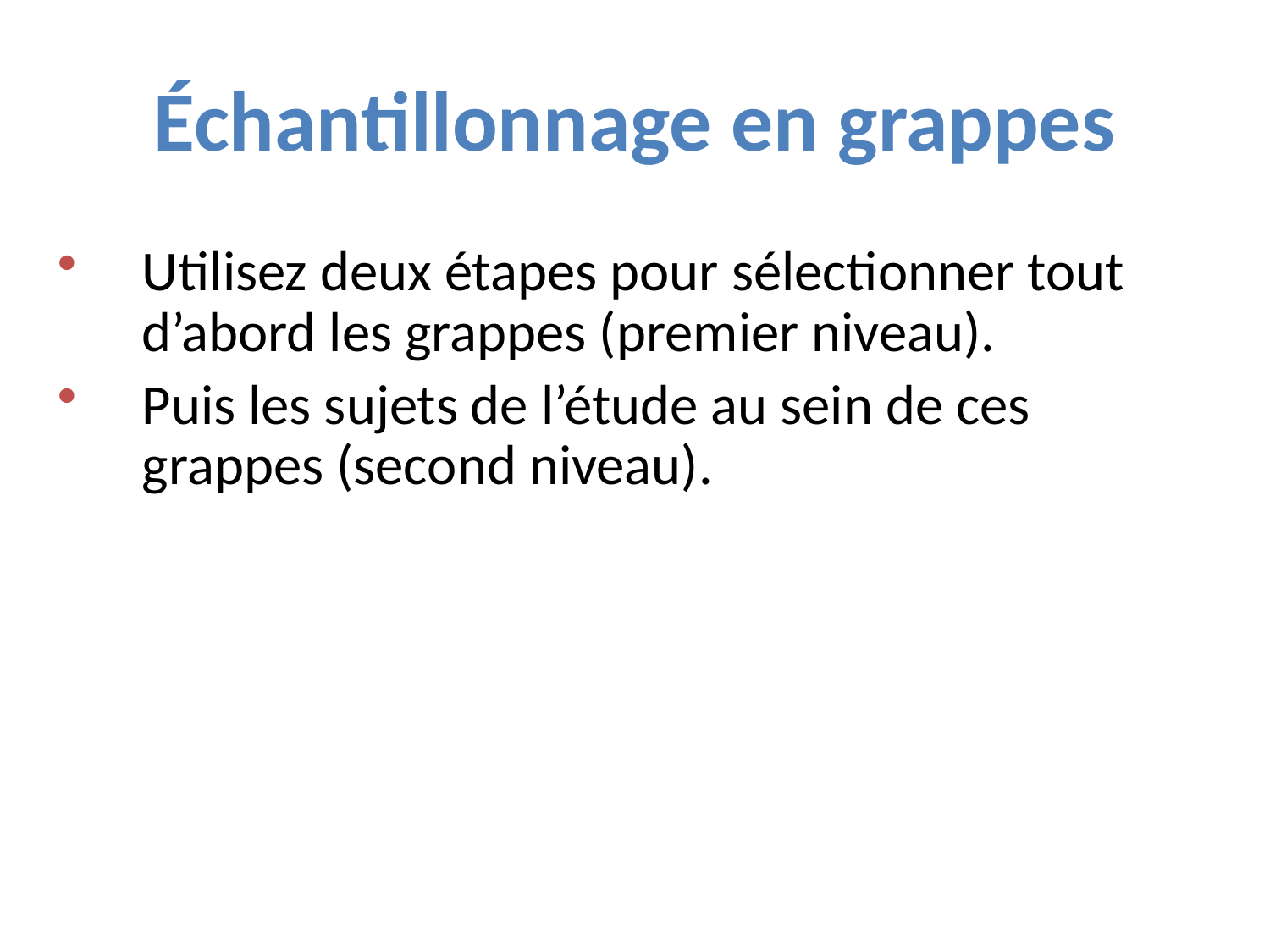

Échantillonnage en grappes
Utilisez deux étapes pour sélectionner tout d’abord les grappes (premier niveau).
Puis les sujets de l’étude au sein de ces grappes (second niveau).